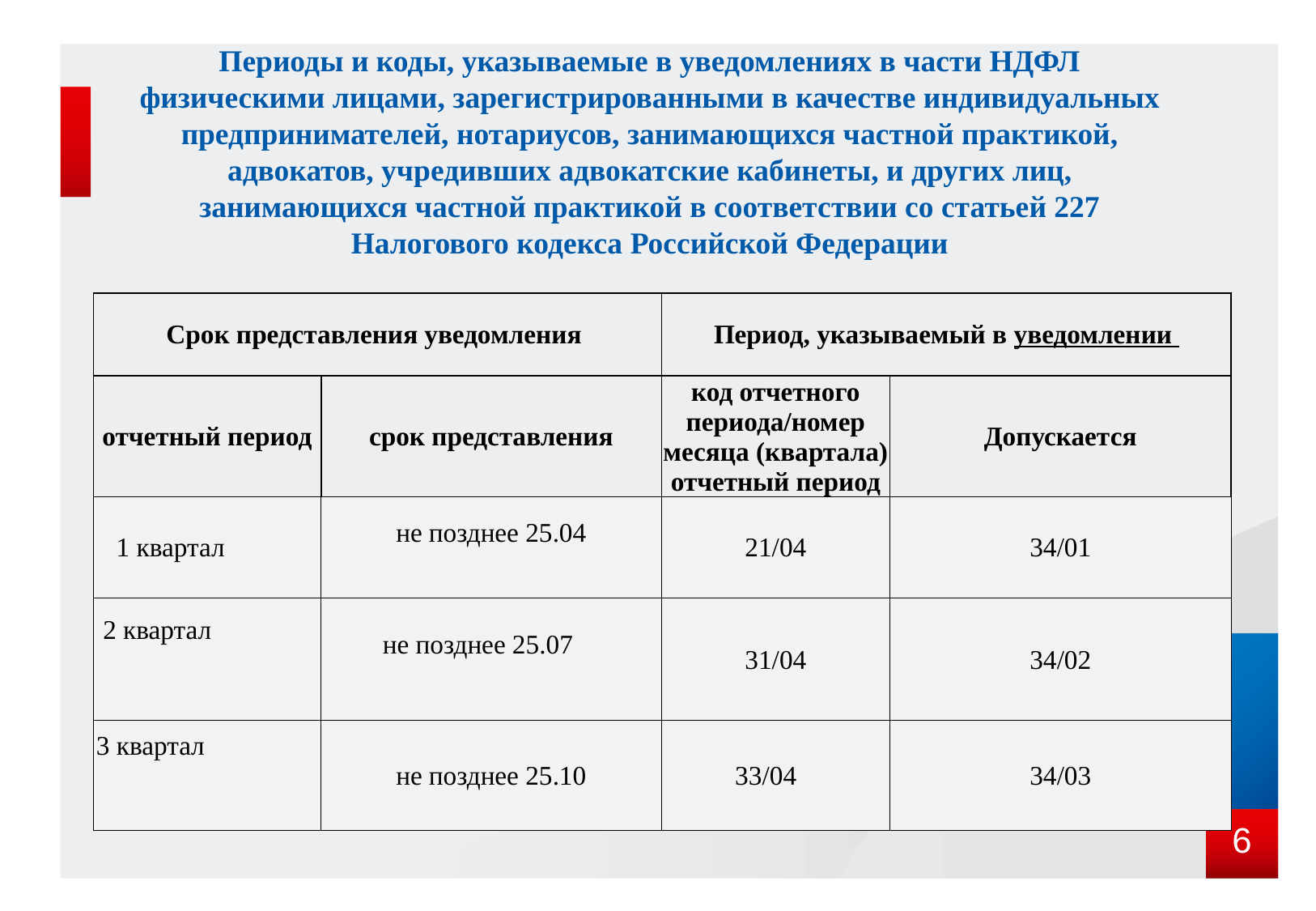

# Периоды и коды, указываемые в уведомлениях в части НДФЛ физическими лицами, зарегистрированными в качестве индивидуальных предпринимателей, нотариусов, занимающихся частной практикой, адвокатов, учредивших адвокатские кабинеты, и других лиц, занимающихся частной практикой в соответствии со статьей 227 Налогового кодекса Российской Федерации
| Срок представления уведомления |  | Период, указываемый в уведомлении |  |
| --- | --- | --- | --- |
| отчетный период | срок представления | код отчетного периода/номер месяца (квартала) отчетный период | Допускается |
| 1 квартал | не позднее 25.04 | 21/04 | 34/01 |
| 2 квартал | не позднее 25.07 | 31/04 | 34/02 |
| 3 квартал | не позднее 25.10 | 33/04 | 34/03 |

6